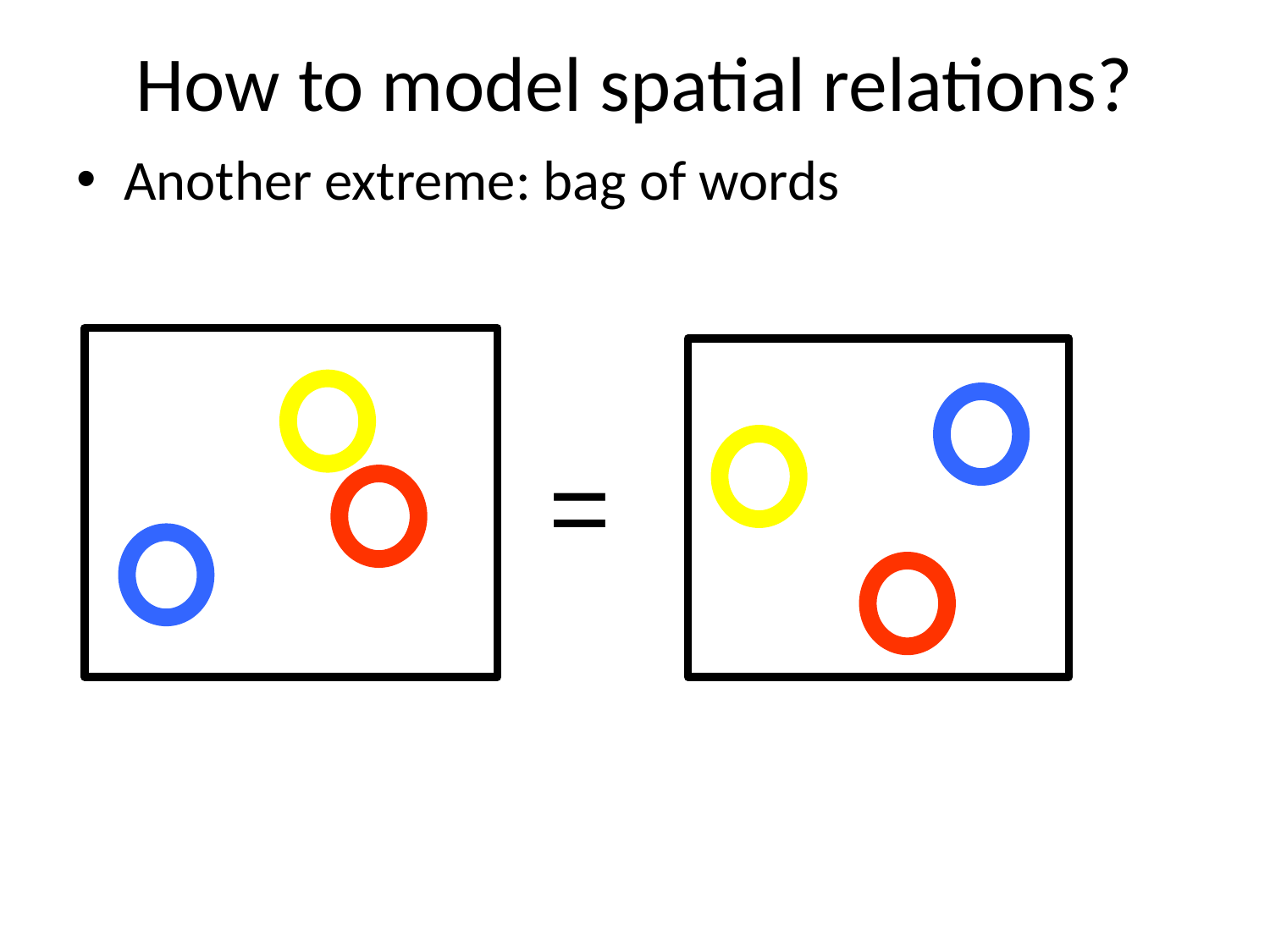

# How to model spatial relations?
Another extreme: bag of words

=